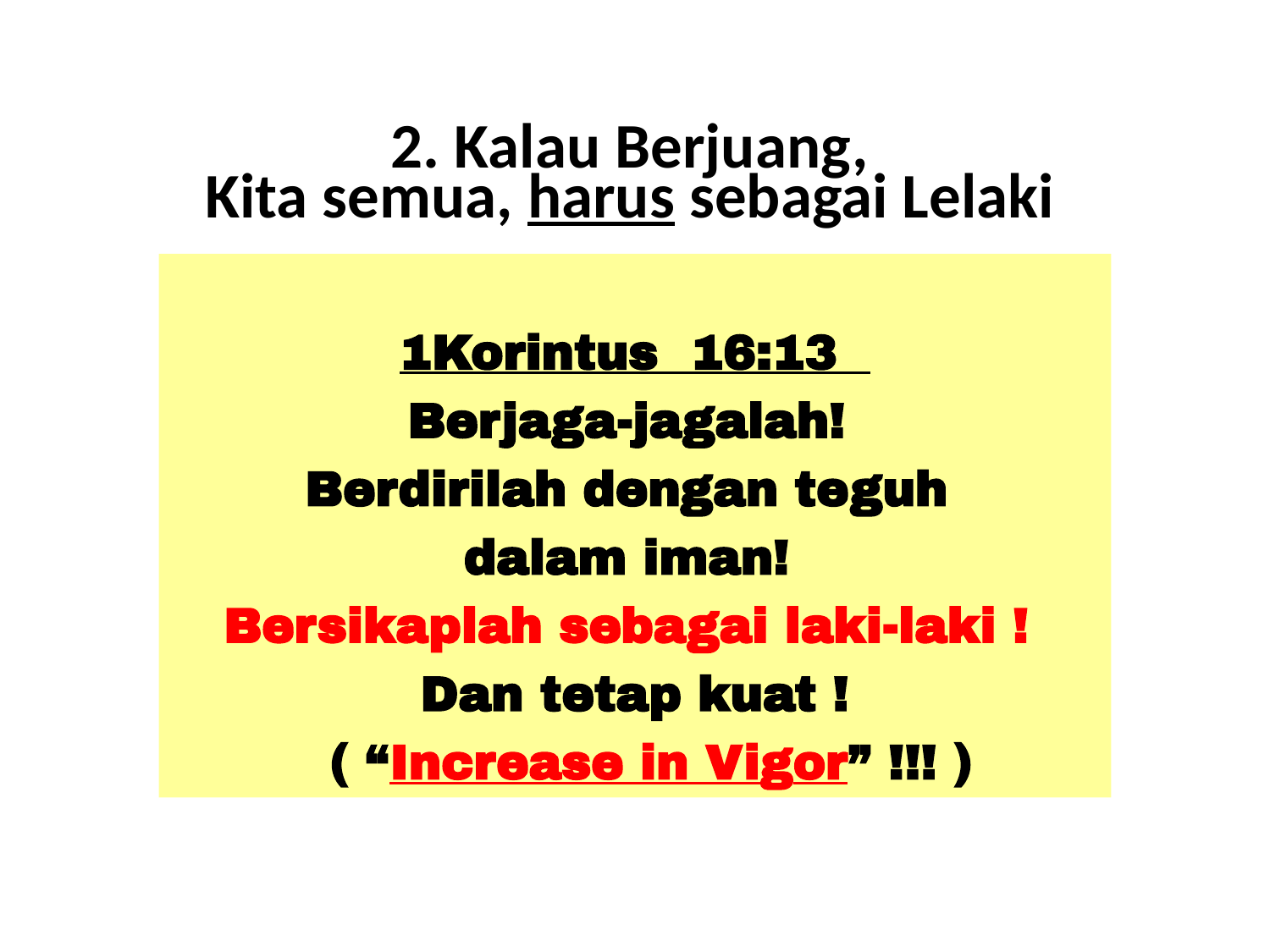

2. Kalau Berjuang,
Kita semua, harus sebagai Lelaki

1Korintus  16:13
Berjaga-jagalah!
Berdirilah dengan teguh
dalam iman!
Bersikaplah sebagai laki-laki !
Dan tetap kuat !
  ( “Increase in Vigor” !!! )